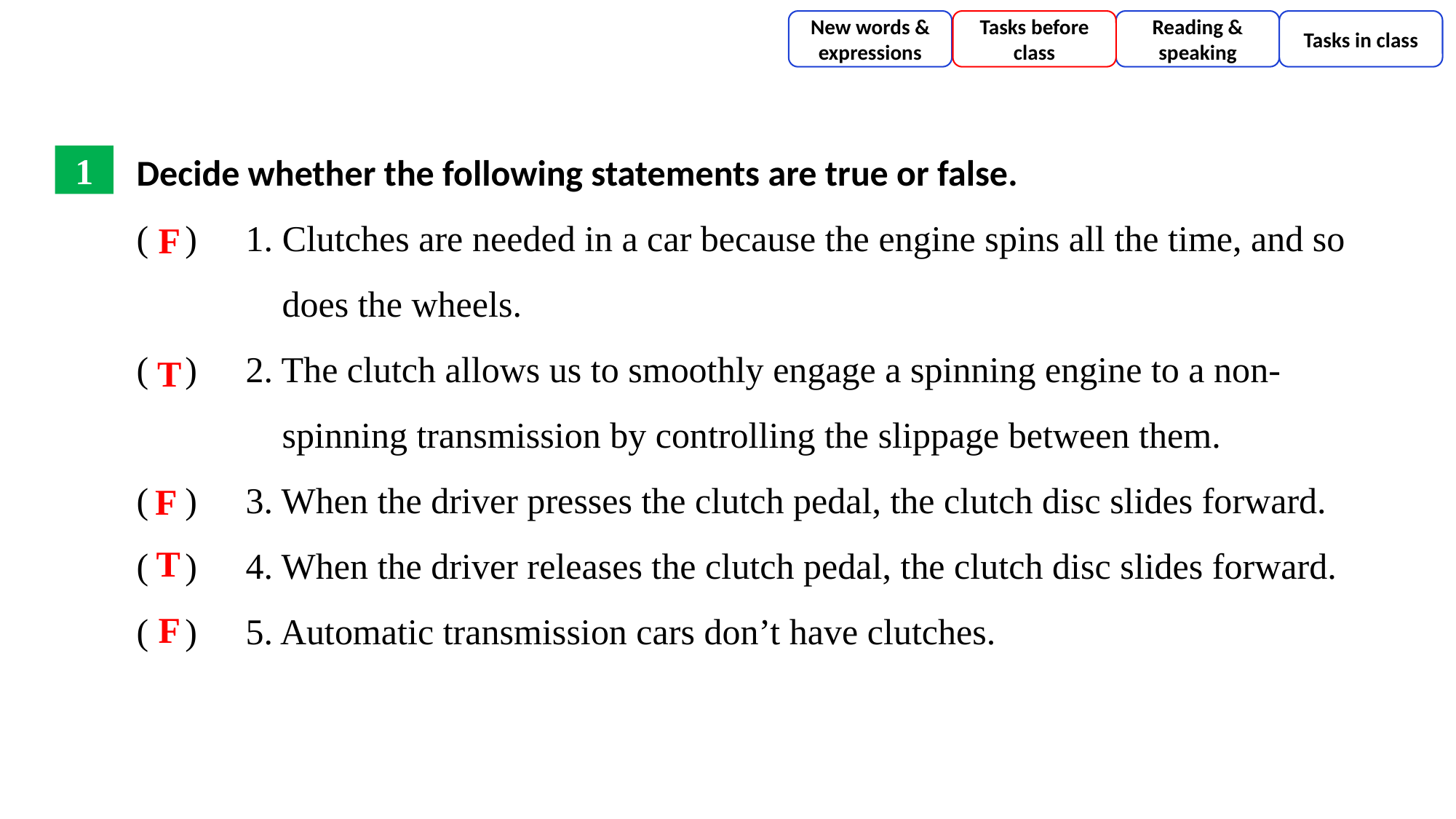

New words & expressions
Tasks before class
Reading & speaking
Tasks in class
Decide whether the following statements are true or false.
(    )	1. Clutches are needed in a car because the engine spins all the time, and so
                does the wheels.
(    )	2. The clutch allows us to smoothly engage a spinning engine to a non-
                spinning transmission by controlling the slippage between them.
(    )	3. When the driver presses the clutch pedal, the clutch disc slides forward.
(    )	4. When the driver releases the clutch pedal, the clutch disc slides forward.
(    )	5. Automatic transmission cars don’t have clutches.
1
F
T
F
T
F